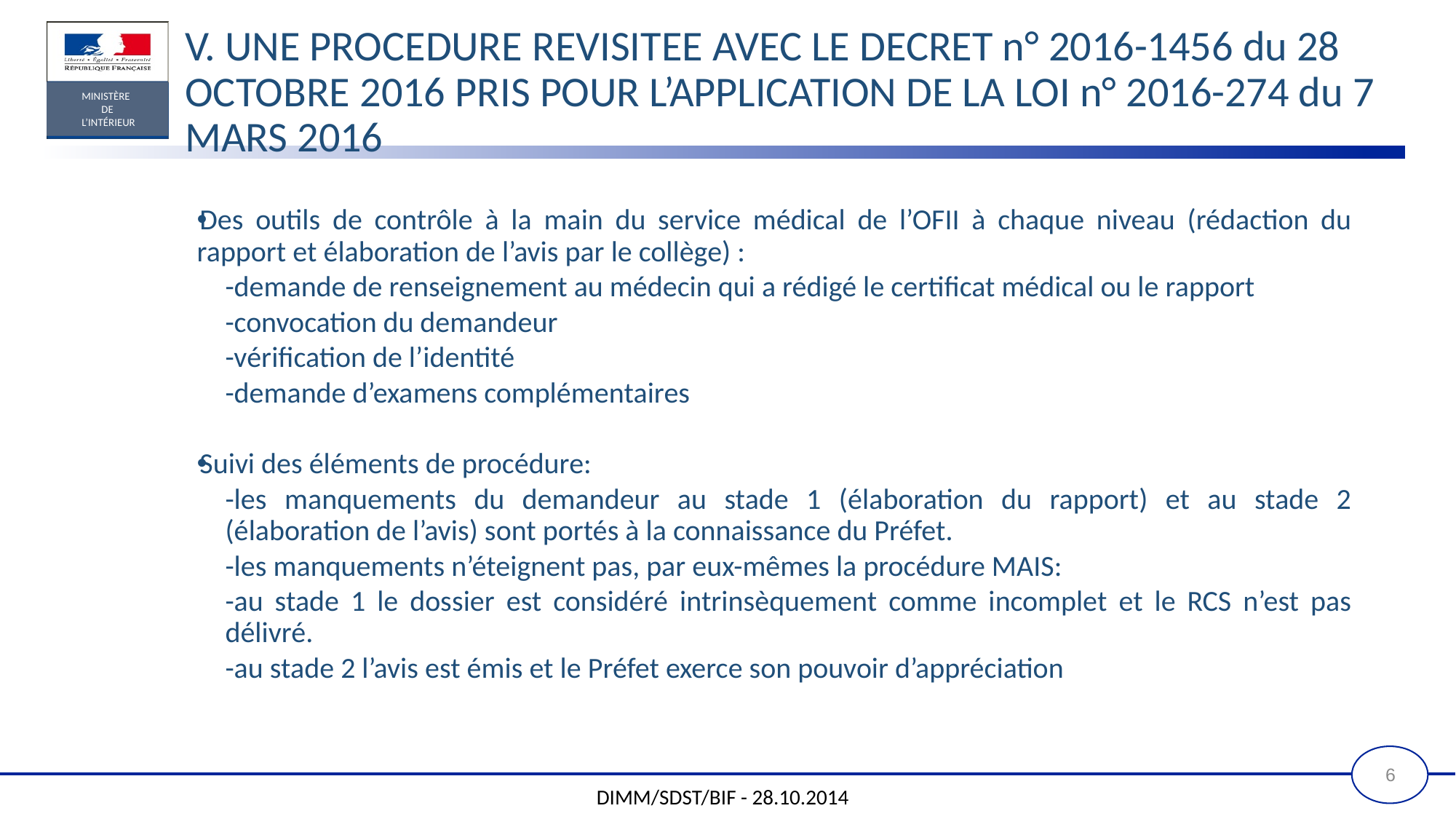

# V. UNE PROCEDURE REVISITEE AVEC LE DECRET n° 2016-1456 du 28 OCTOBRE 2016 PRIS POUR L’APPLICATION DE LA LOI n° 2016-274 du 7 MARS 2016
Des outils de contrôle à la main du service médical de l’OFII à chaque niveau (rédaction du rapport et élaboration de l’avis par le collège) :
	-demande de renseignement au médecin qui a rédigé le certificat médical ou le rapport
	-convocation du demandeur
	-vérification de l’identité
	-demande d’examens complémentaires

Suivi des éléments de procédure:
-les manquements du demandeur au stade 1 (élaboration du rapport) et au stade 2 (élaboration de l’avis) sont portés à la connaissance du Préfet.
-les manquements n’éteignent pas, par eux-mêmes la procédure MAIS:
	-au stade 1 le dossier est considéré intrinsèquement comme incomplet et le RCS n’est pas délivré.
	-au stade 2 l’avis est émis et le Préfet exerce son pouvoir d’appréciation

6